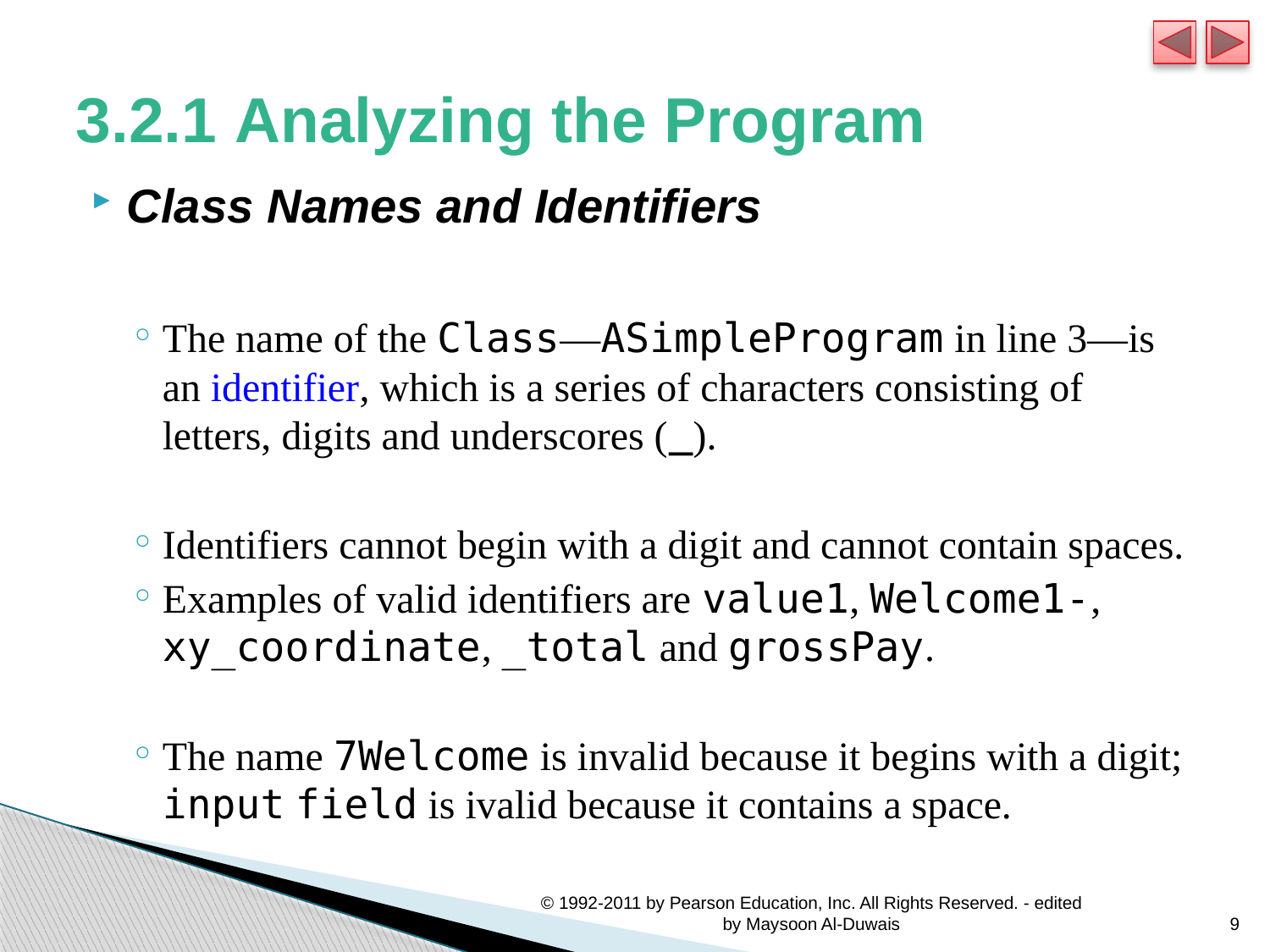

# 3.2.1 Analyzing the Program
Class Names and Identifiers

The name of the Class—ASimpleProgram in line 3—is an identifier, which is a series of characters consisting of letters, digits and underscores (_).

Identifiers cannot begin with a digit and cannot contain spaces.
Examples of valid identifiers are value1, Welcome1-, xy_coordinate, _total and grossPay.

The name 7Welcome is invalid because it begins with a digit; input field is ivalid because it contains a space.
© 1992-2011 by Pearson Education, Inc. All Rights Reserved. - edited by Maysoon Al-Duwais
9